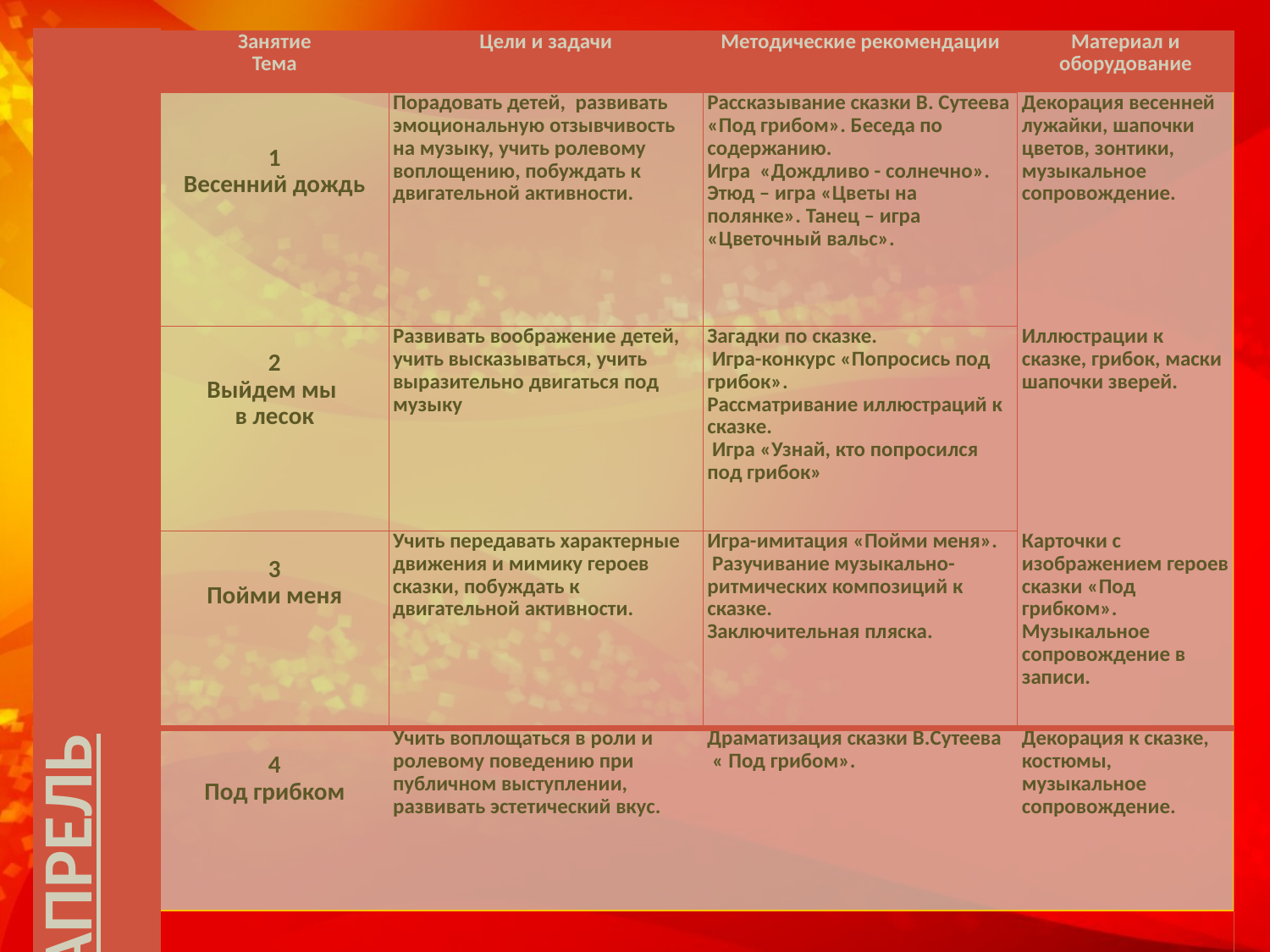

| АПРЕЛЬ | Занятие Тема | Цели и задачи | Методические рекомендации | Материал и оборудование |
| --- | --- | --- | --- | --- |
|  | 1 Весенний дождь | Порадовать детей, развивать эмоциональную отзывчивость на музыку, учить ролевому воплощению, побуждать к двигательной активности. | Рассказывание сказки В. Сутеева «Под грибом». Беседа по содержанию. Игра «Дождливо - солнечно». Этюд – игра «Цветы на полянке». Танец – игра «Цветочный вальс». | Декорация весенней лужайки, шапочки цветов, зонтики, музыкальное сопровождение. |
|  | 2 Выйдем мы в лесок | Развивать воображение детей, учить высказываться, учить выразительно двигаться под музыку | Загадки по сказке. Игра-конкурс «Попросись под грибок». Рассматривание иллюстраций к сказке. Игра «Узнай, кто попросился под грибок» | Иллюстрации к сказке, грибок, маски шапочки зверей. |
|  | 3 Пойми меня | Учить передавать характерные движения и мимику героев сказки, побуждать к двигательной активности. | Игра-имитация «Пойми меня». Разучивание музыкально-ритмических композиций к сказке. Заключительная пляска. | Карточки с изображением героев сказки «Под грибком». Музыкальное сопровождение в записи. |
|  | 4 Под грибком | Учить воплощаться в роли и ролевому поведению при публичном выступлении, развивать эстетический вкус. | Драматизация сказки В.Сутеева « Под грибом». | Декорация к сказке, костюмы, музыкальное сопровождение. |